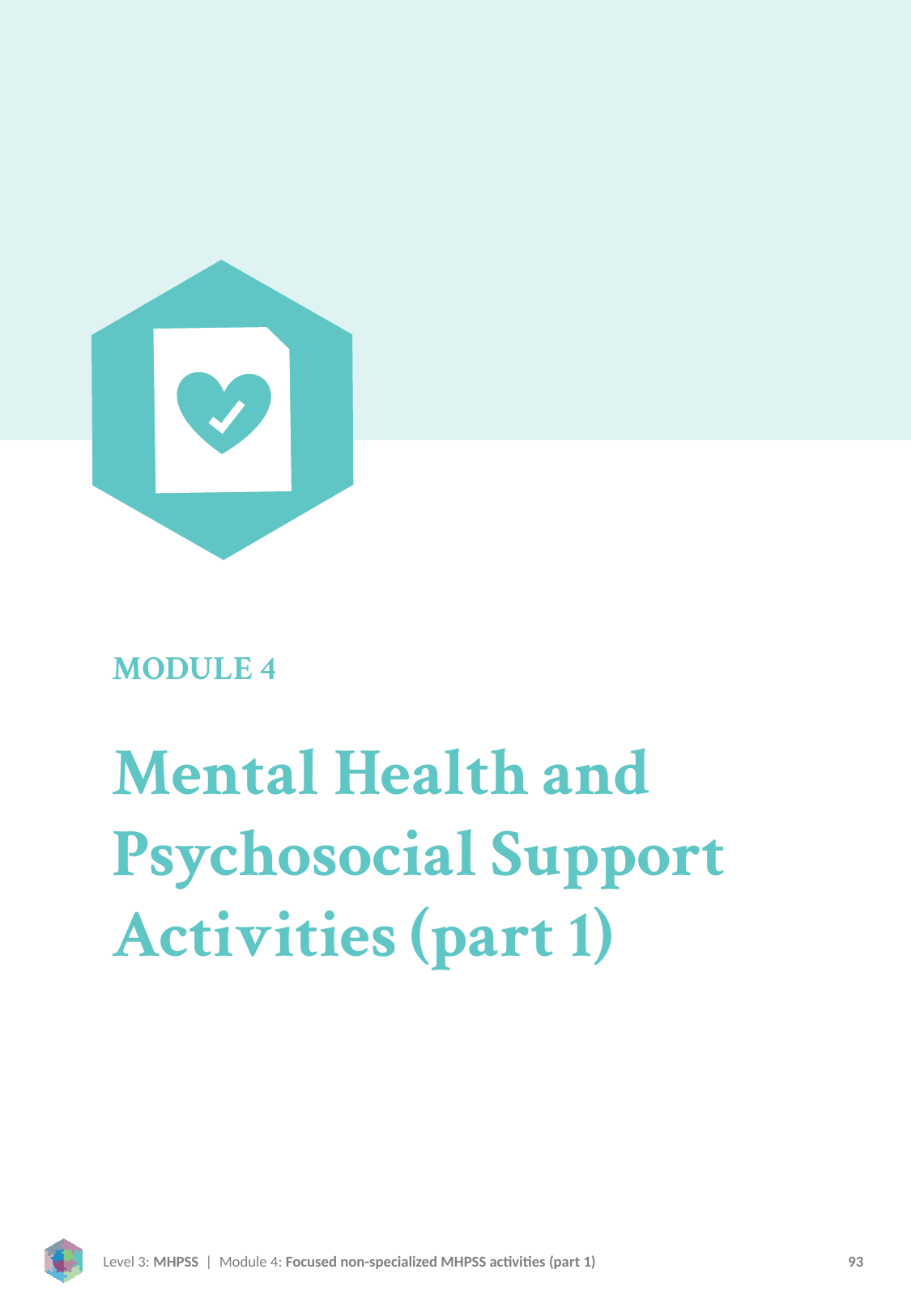

MODULE 4

Mental Health and Psychosocial Support Activities (part 1)